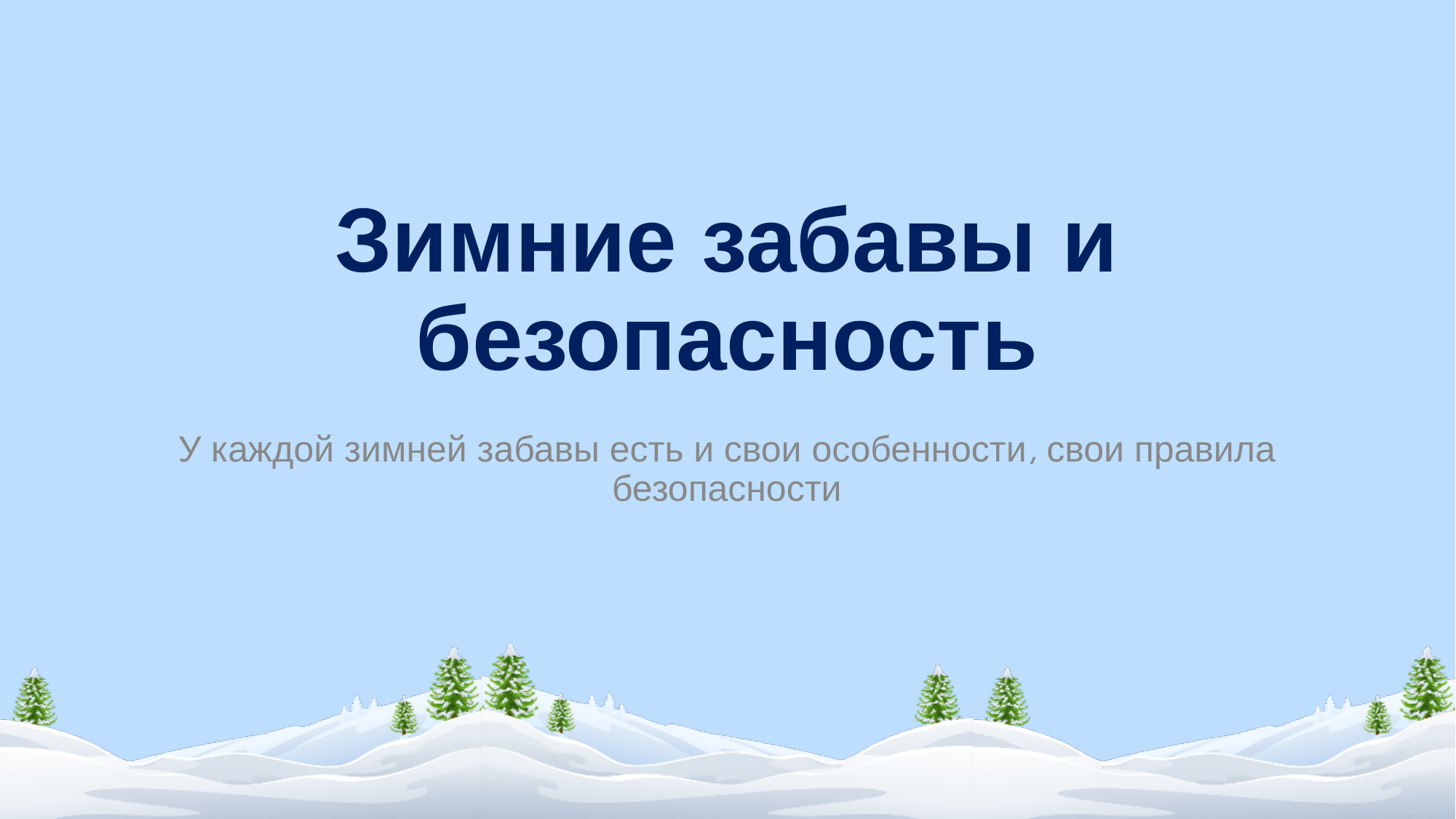

# Зимние забавы и безопасность
У каждой зимней забавы есть и свои особенности, свои правила безопасности